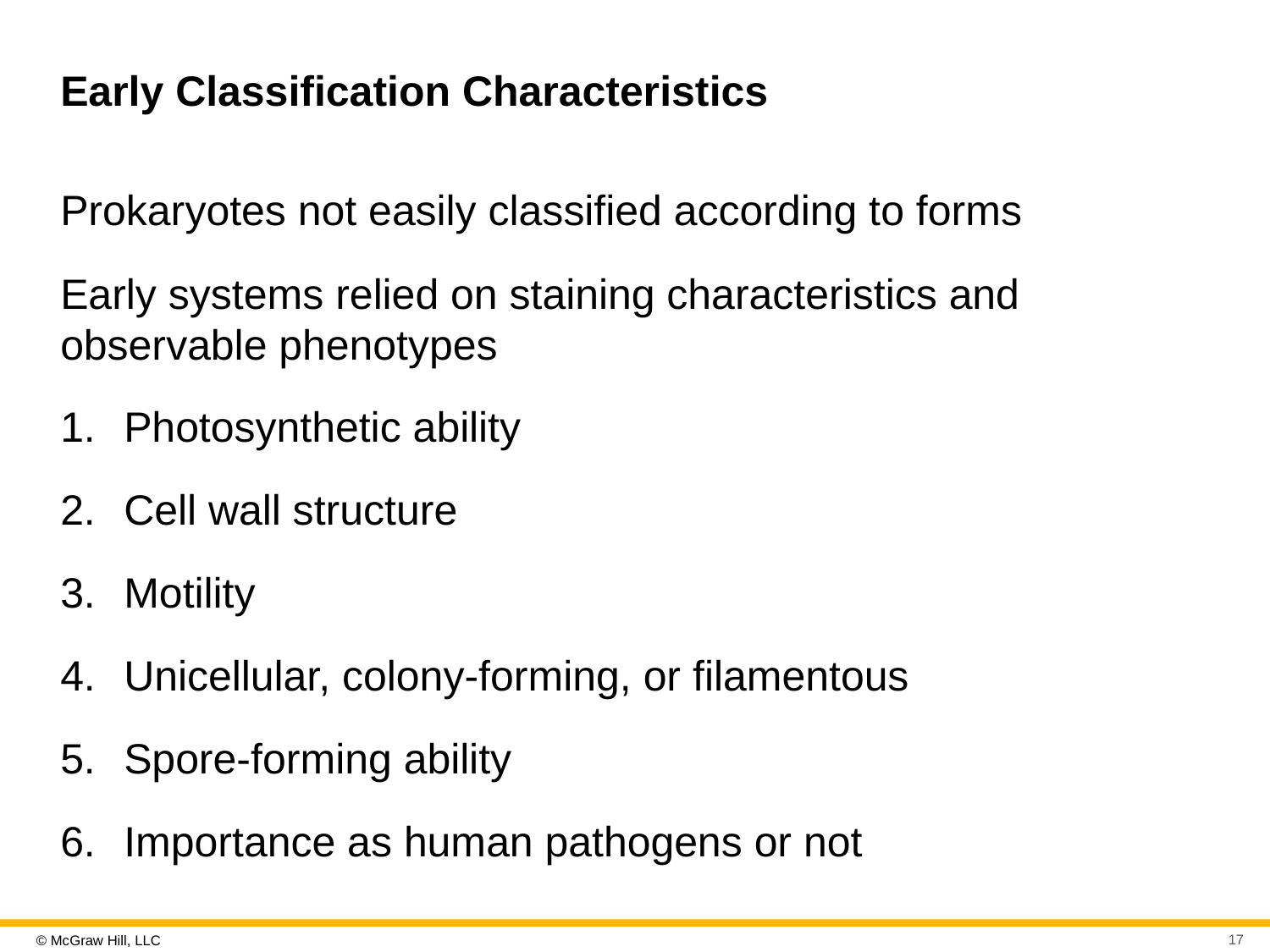

# Early Classification Characteristics
Prokaryotes not easily classified according to forms
Early systems relied on staining characteristics and observable phenotypes
Photosynthetic ability
Cell wall structure
Motility
Unicellular, colony-forming, or filamentous
Spore-forming ability
Importance as human pathogens or not
17